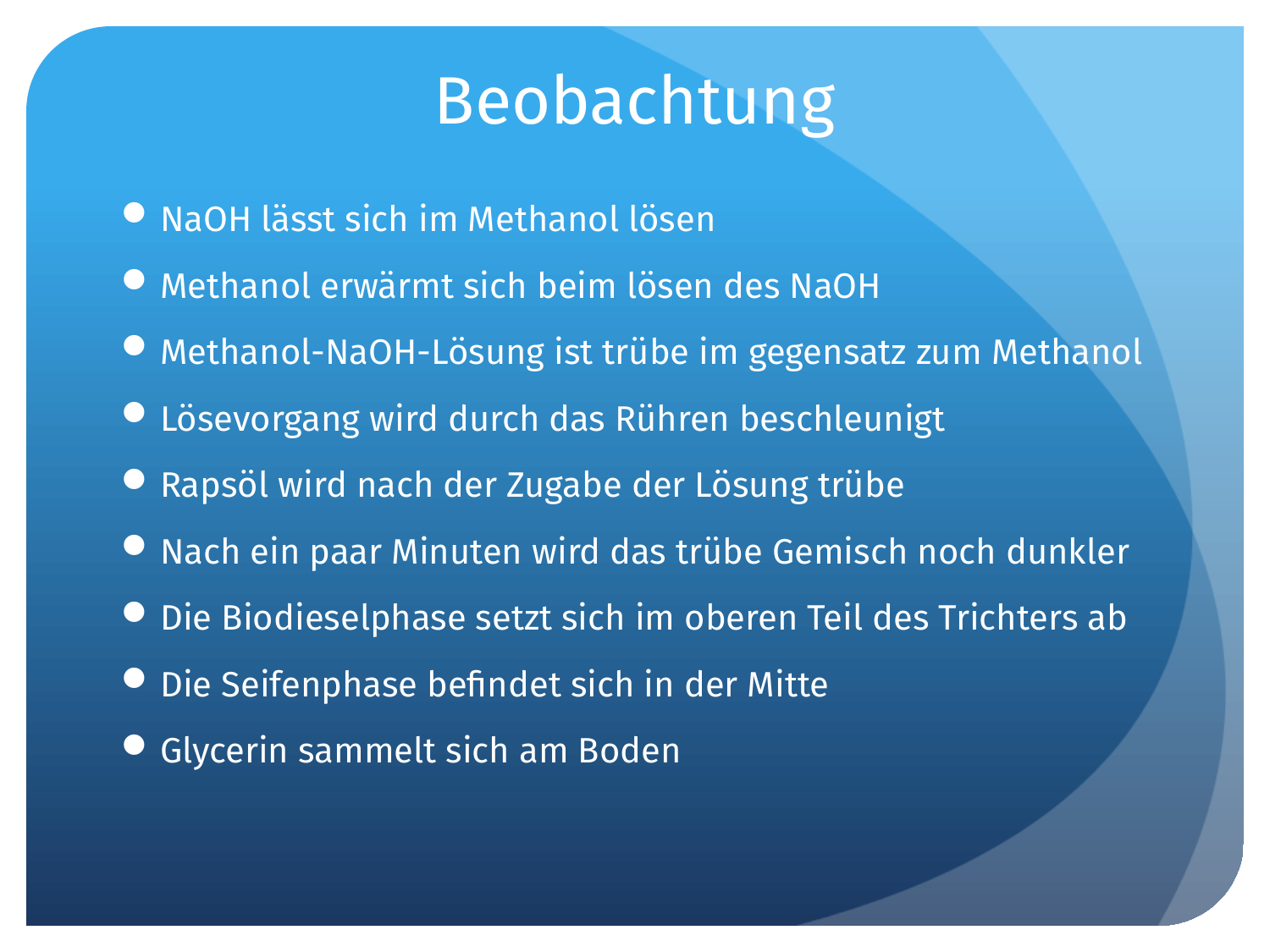

# Beobachtung

NaOH lässt sich im Methanol lösen

Methanol erwärmt sich beim lösen des NaOH

Methanol-NaOH-Lösung ist trübe im gegensatz zum Methanol

Lösevorgang wird durch das Rühren beschleunigt

Rapsöl wird nach der Zugabe der Lösung trübe

Nach ein paar Minuten wird das trübe Gemisch noch dunkler

Die Biodieselphase setzt sich im oberen Teil des Trichters ab

Die Seifenphase befindet sich in der Mitte

Glycerin sammelt sich am Boden